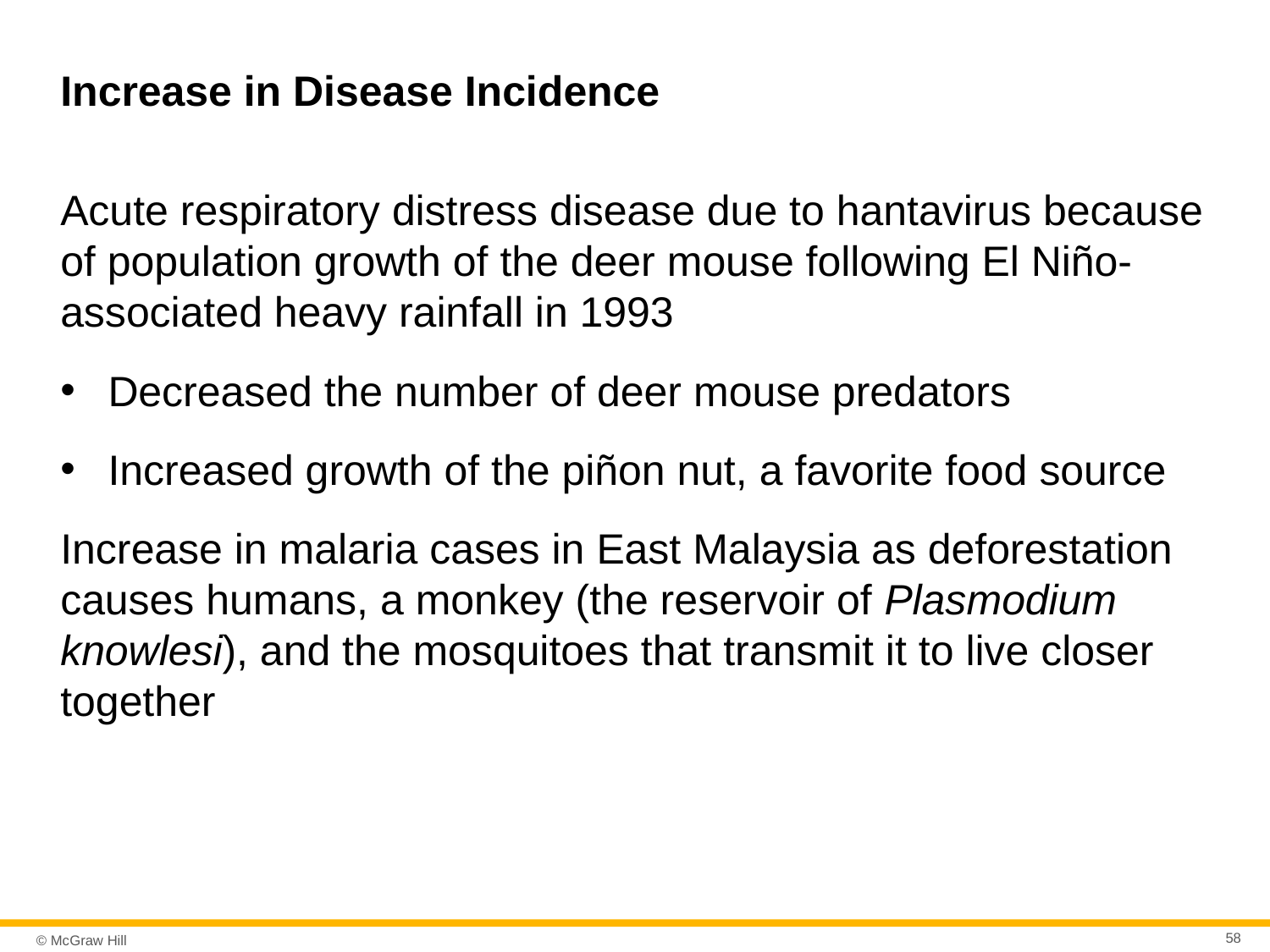

# Increase in Disease Incidence
Acute respiratory distress disease due to hantavirus because of population growth of the deer mouse following El Niño-associated heavy rainfall in 1993
Decreased the number of deer mouse predators
Increased growth of the piñon nut, a favorite food source
Increase in malaria cases in East Malaysia as deforestation causes humans, a monkey (the reservoir of Plasmodium knowlesi), and the mosquitoes that transmit it to live closer together